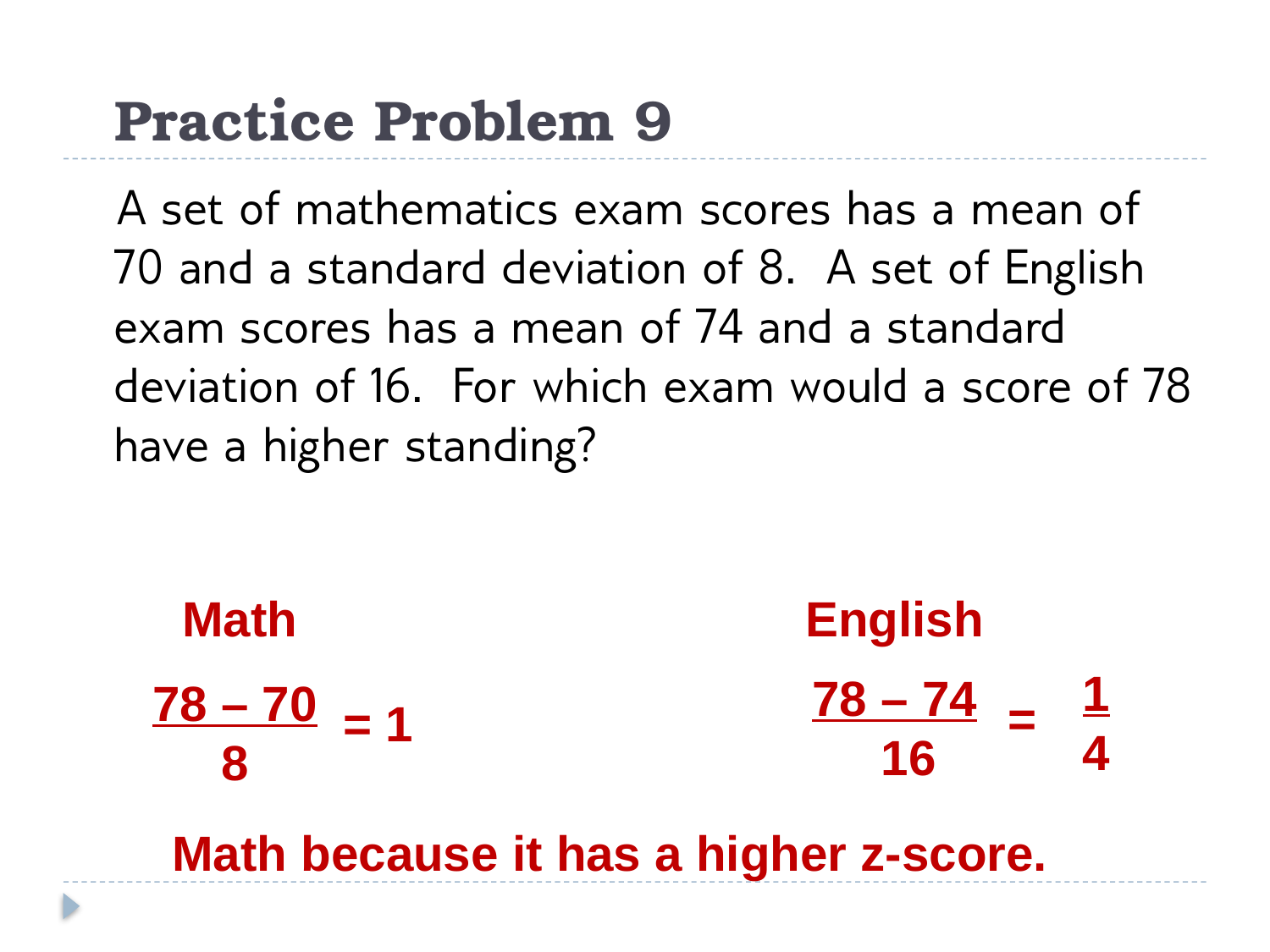

# Practice Problem 9
   A set of mathematics exam scores has a mean of 70 and a standard deviation of 8.  A set of English exam scores has a mean of 74 and a standard deviation of 16.  For which exam would a score of 78 have a higher standing?

Math                                     English
1
4
78 – 74
     16

78 – 70
     8
=
= 1
Math because it has a higher z-score.